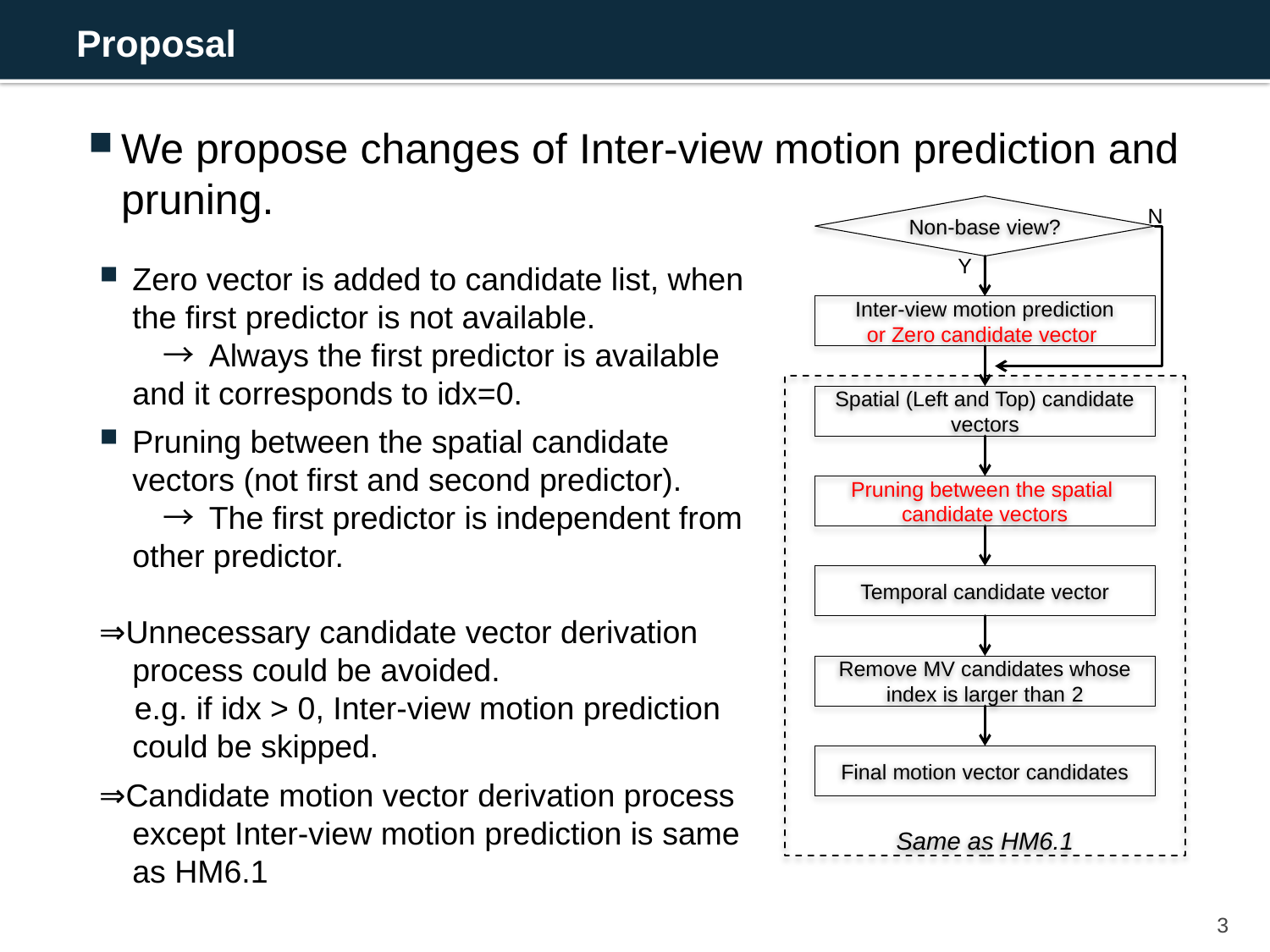

# Proposal
We propose changes of Inter-view motion prediction and pruning.

Non-base view?
N
Zero vector is added to candidate list, when the first predictor is not available.
　　→ Always the first predictor is available and it corresponds to idx=0.

Pruning between the spatial candidate vectors (not first and second predictor).
　　→ The first predictor is independent from other predictor.

⇒Unnecessary candidate vector derivation process could be avoided.
    e.g. if idx > 0, Inter-view motion prediction could be skipped.

⇒Candidate motion vector derivation process except Inter-view motion prediction is same as HM6.1
Y
Inter-view motion prediction
or Zero candidate vector
Spatial (Left and Top) candidate vectors
Pruning between the spatial  candidate vectors
Temporal candidate vector
Remove MV candidates whose index is larger than 2
Final motion vector candidates

Same as HM6.1
3